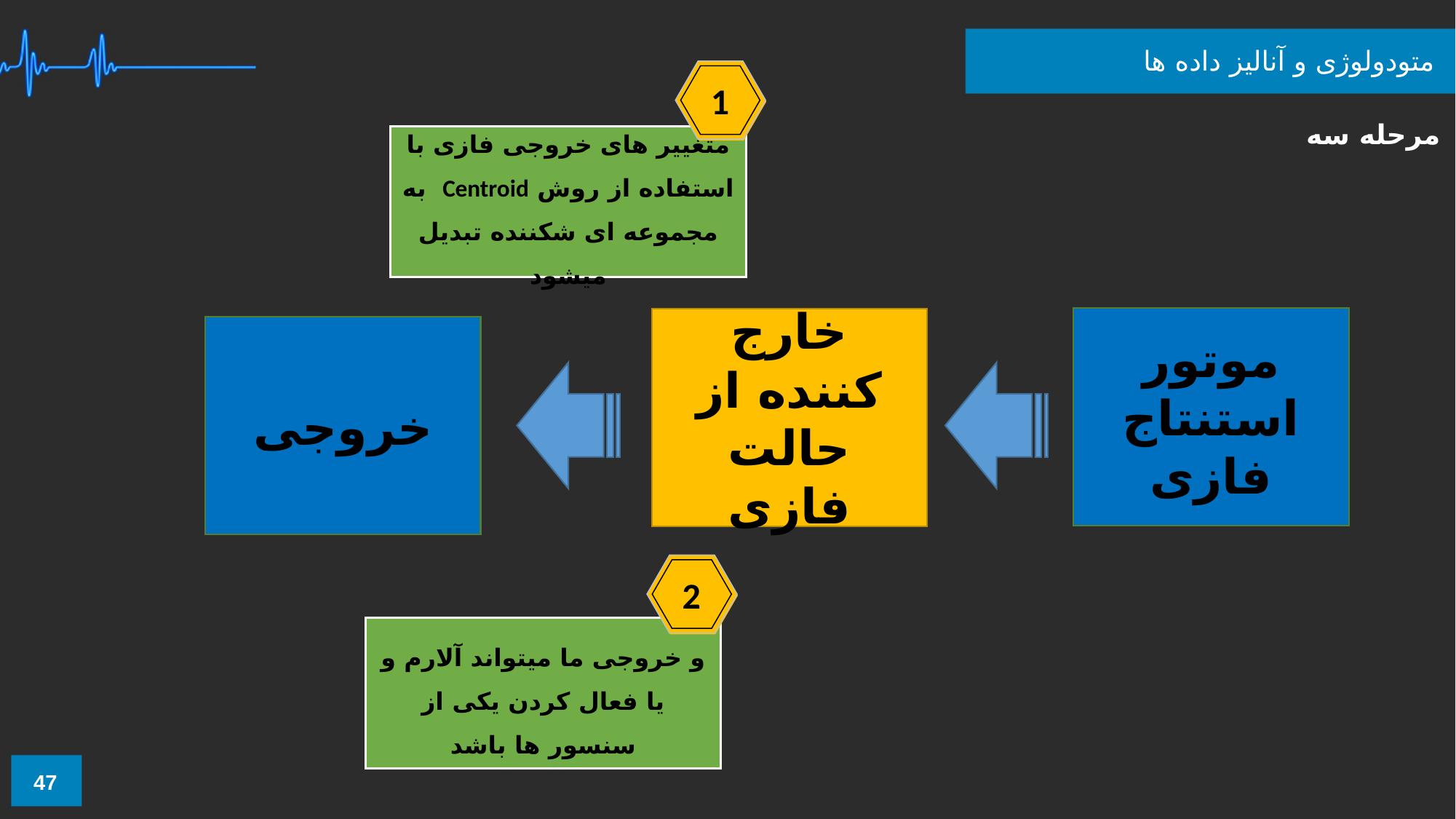

متودولوژی و آنالیز داده ها

1
مرحله سه
متغییر های خروجی فازی با استفاده از روش Centroid  به مجموعه ای شکننده تبدیل میشود
موتور استنتاج
فازی
خارج کننده از حالت فازی
خروجی

2
و خروجی ما میتواند آلارم و یا فعال کردن یکی از سنسور ها باشد
47